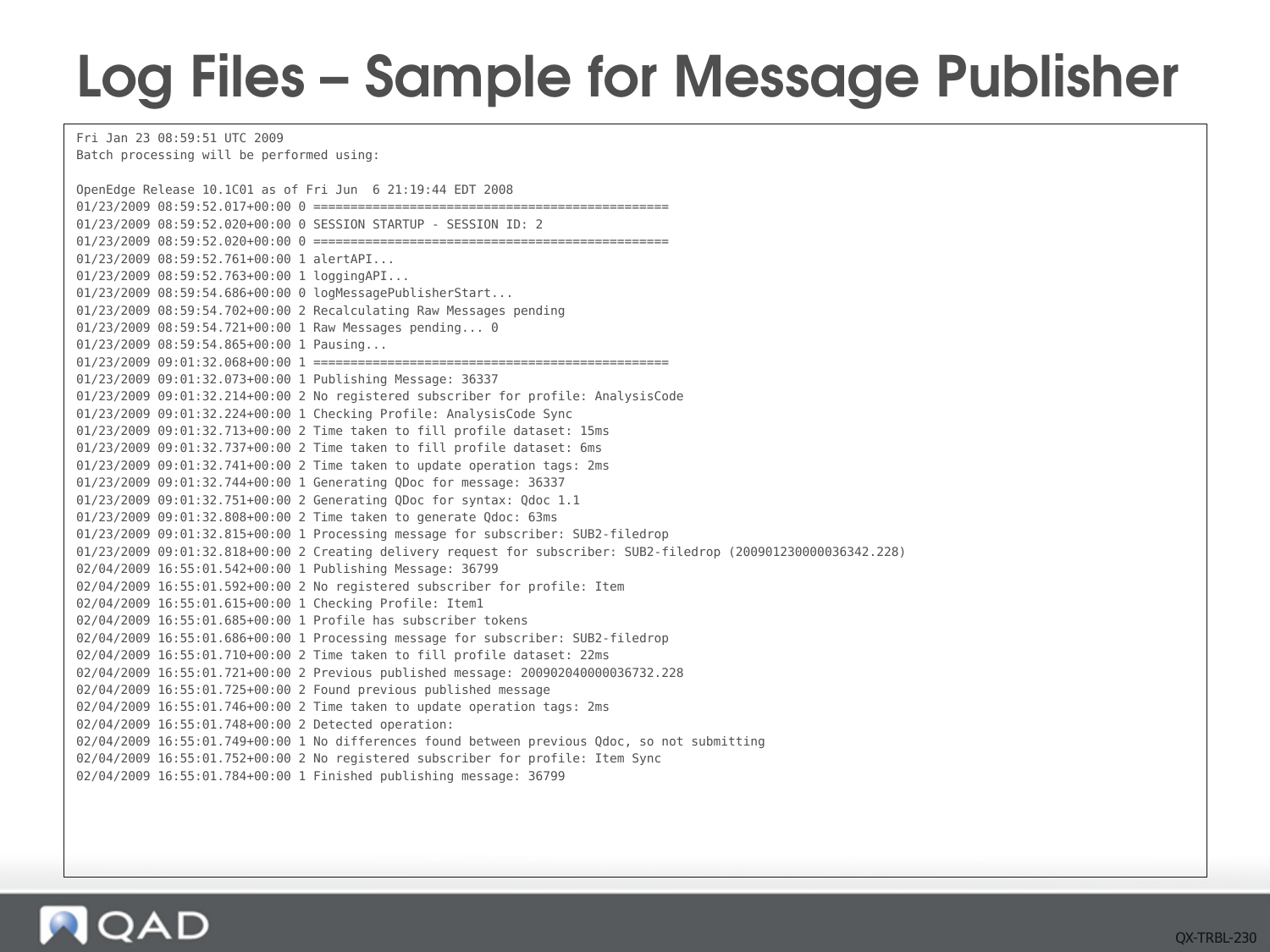

# Log Files – Sample for Message Publisher
Fri Jan 23 08:59:51 UTC 2009
Batch processing will be performed using:

OpenEdge Release 10.1C01 as of Fri Jun  6 21:19:44 EDT 2008
01/23/2009 08:59:52.017+00:00 0 ================================================
01/23/2009 08:59:52.020+00:00 0 SESSION STARTUP - SESSION ID: 2
01/23/2009 08:59:52.020+00:00 0 ================================================
01/23/2009 08:59:52.761+00:00 1 alertAPI...
01/23/2009 08:59:52.763+00:00 1 loggingAPI...
01/23/2009 08:59:54.686+00:00 0 logMessagePublisherStart...
01/23/2009 08:59:54.702+00:00 2 Recalculating Raw Messages pending
01/23/2009 08:59:54.721+00:00 1 Raw Messages pending... 0
01/23/2009 08:59:54.865+00:00 1 Pausing...
01/23/2009 09:01:32.068+00:00 1 ================================================
01/23/2009 09:01:32.073+00:00 1 Publishing Message: 36337
01/23/2009 09:01:32.214+00:00 2 No registered subscriber for profile: AnalysisCode
01/23/2009 09:01:32.224+00:00 1 Checking Profile: AnalysisCode Sync
01/23/2009 09:01:32.713+00:00 2 Time taken to fill profile dataset: 15ms
01/23/2009 09:01:32.737+00:00 2 Time taken to fill profile dataset: 6ms
01/23/2009 09:01:32.741+00:00 2 Time taken to update operation tags: 2ms
01/23/2009 09:01:32.744+00:00 1 Generating QDoc for message: 36337
01/23/2009 09:01:32.751+00:00 2 Generating QDoc for syntax: Qdoc 1.1
01/23/2009 09:01:32.808+00:00 2 Time taken to generate Qdoc: 63ms
01/23/2009 09:01:32.815+00:00 1 Processing message for subscriber: SUB2-filedrop
01/23/2009 09:01:32.818+00:00 2 Creating delivery request for subscriber: SUB2-filedrop (200901230000036342.228)
02/04/2009 16:55:01.542+00:00 1 Publishing Message: 36799
02/04/2009 16:55:01.592+00:00 2 No registered subscriber for profile: Item
02/04/2009 16:55:01.615+00:00 1 Checking Profile: Item1
02/04/2009 16:55:01.685+00:00 1 Profile has subscriber tokens
02/04/2009 16:55:01.686+00:00 1 Processing message for subscriber: SUB2-filedrop
02/04/2009 16:55:01.710+00:00 2 Time taken to fill profile dataset: 22ms
02/04/2009 16:55:01.721+00:00 2 Previous published message: 200902040000036732.228
02/04/2009 16:55:01.725+00:00 2 Found previous published message
02/04/2009 16:55:01.746+00:00 2 Time taken to update operation tags: 2ms
02/04/2009 16:55:01.748+00:00 2 Detected operation:
02/04/2009 16:55:01.749+00:00 1 No differences found between previous Qdoc, so not submitting
02/04/2009 16:55:01.752+00:00 2 No registered subscriber for profile: Item Sync
02/04/2009 16:55:01.784+00:00 1 Finished publishing message: 36799
QX-TRBL-230